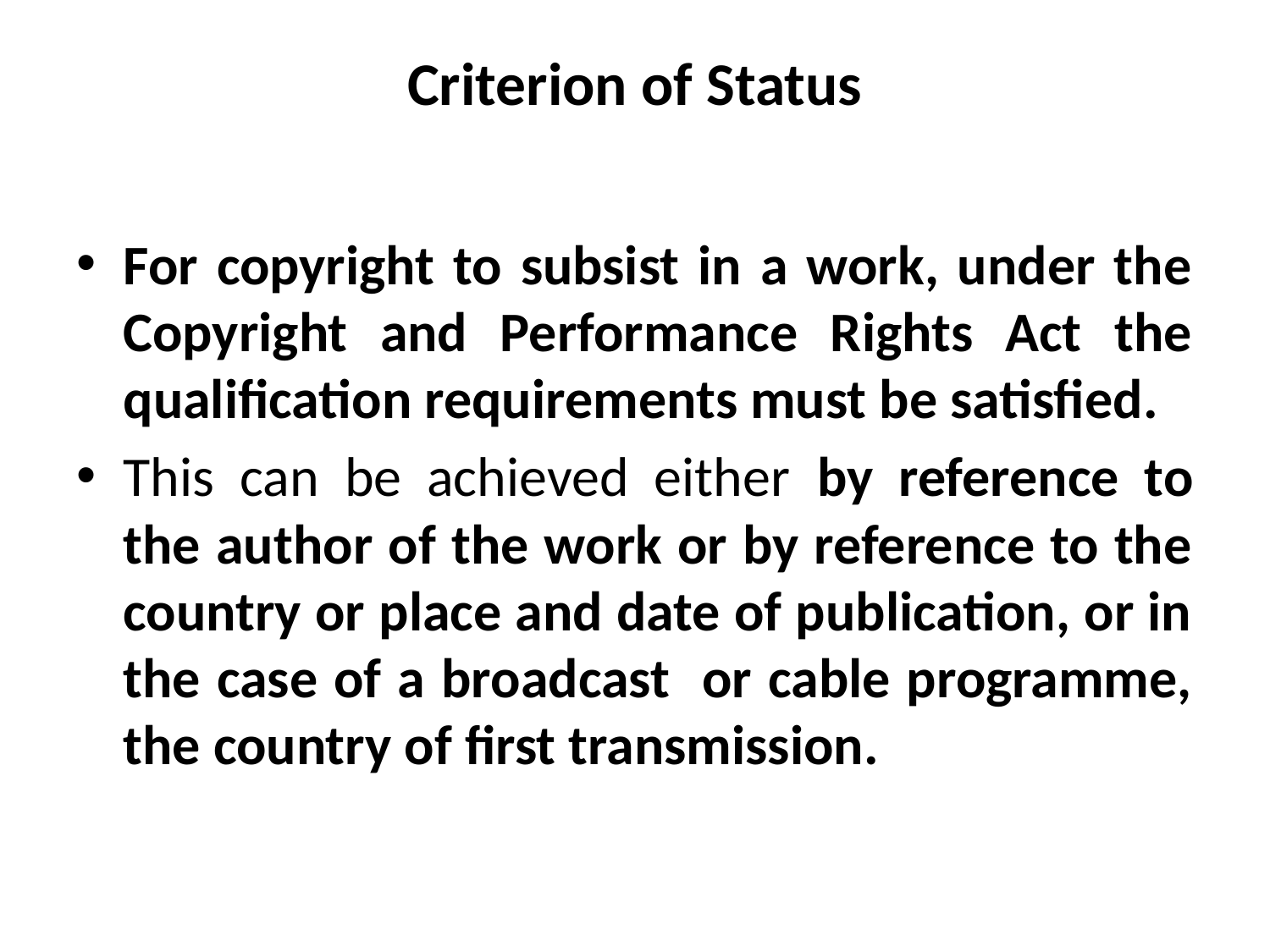

# Criterion of Status
For copyright to subsist in a work, under the Copyright and Performance Rights Act the qualification requirements must be satisfied.
This can be achieved either by reference to the author of the work or by reference to the country or place and date of publication, or in the case of a broadcast  or cable programme, the country of first transmission.